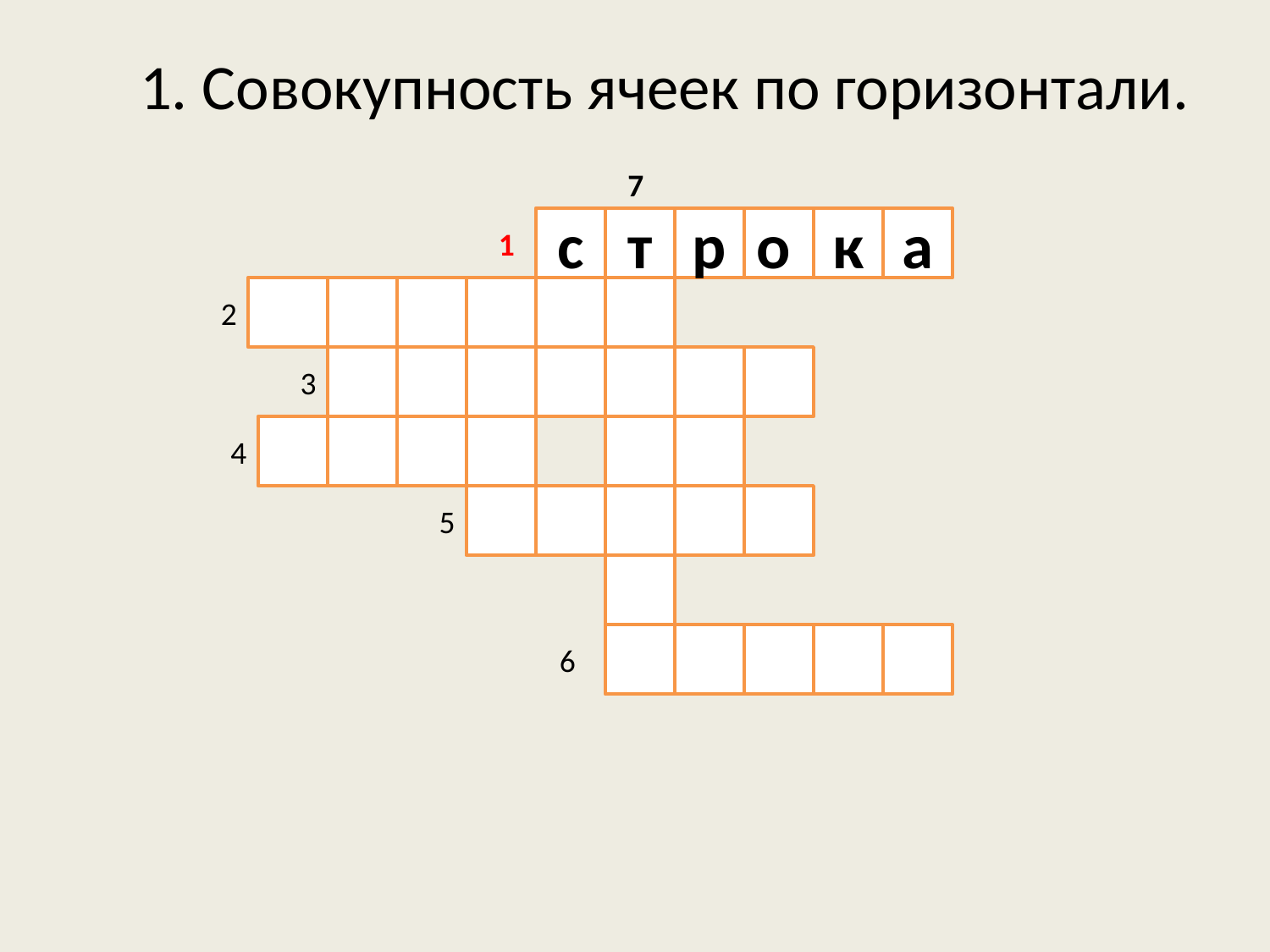

1. Совокупность ячеек по горизонтали.
7
с
т
р
о
к
а

1
2
4
5
6
3